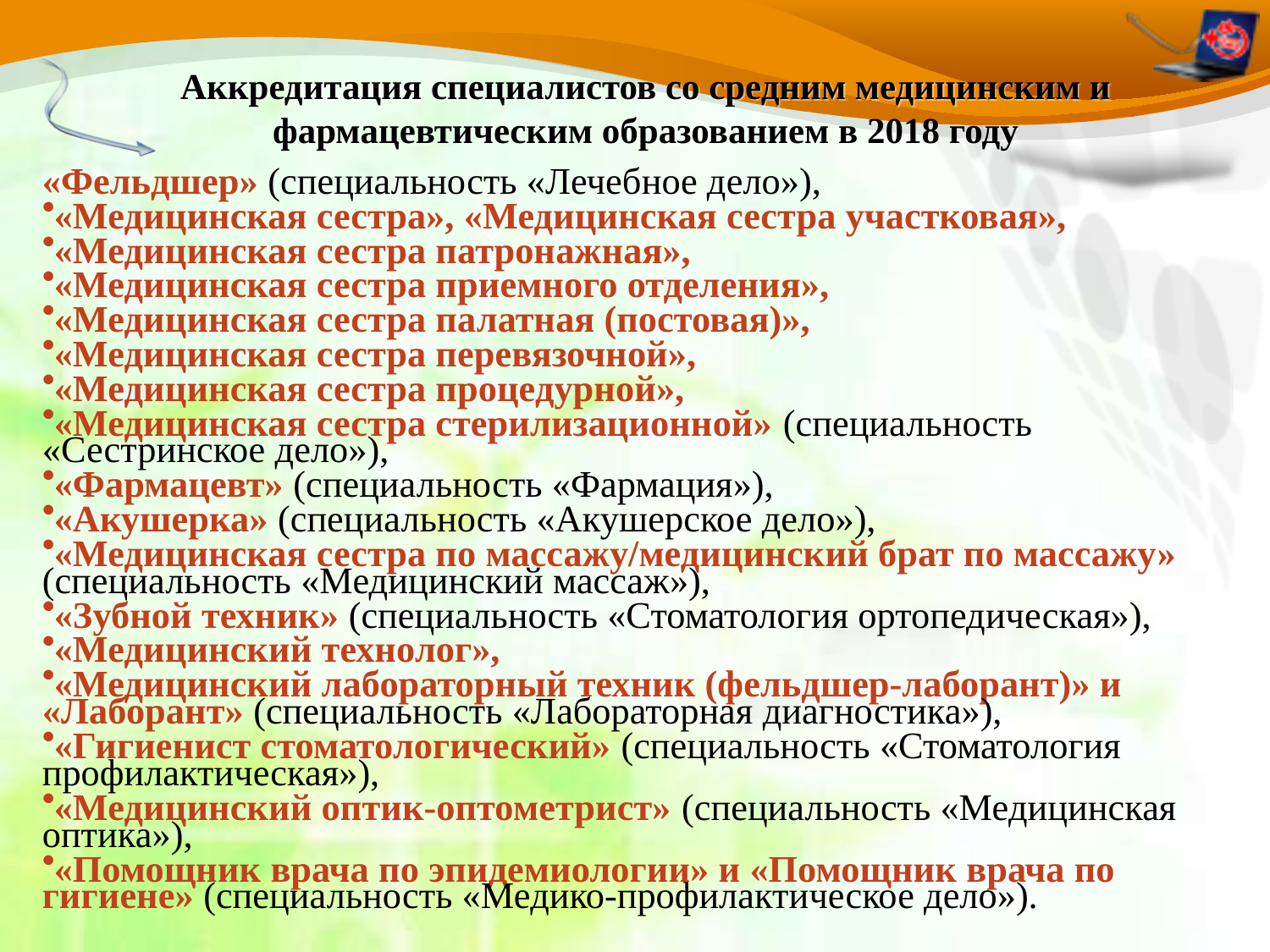

Аккредитация специалистов со средним медицинским и фармацевтическим образованием в 2018 году
«Фельдшер» (специальность «Лечебное дело»),
«Медицинская сестра», «Медицинская сестра участковая»,
«Медицинская сестра патронажная»,
«Медицинская сестра приемного отделения»,
«Медицинская сестра палатная (постовая)»,
«Медицинская сестра перевязочной»,
«Медицинская сестра процедурной»,
«Медицинская сестра стерилизационной» (специальность «Сестринское дело»),
«Фармацевт» (специальность «Фармация»),
«Акушерка» (специальность «Акушерское дело»),
«Медицинская сестра по массажу/медицинский брат по массажу» (специальность «Медицинский массаж»),
«Зубной техник» (специальность «Стоматология ортопедическая»),
«Медицинский технолог»,
«Медицинский лабораторный техник (фельдшер-лаборант)» и «Лаборант» (специальность «Лабораторная диагностика»),
«Гигиенист стоматологический» (специальность «Стоматология профилактическая»),
«Медицинский оптик-оптометрист» (специальность «Медицинская оптика»),
«Помощник врача по эпидемиологии» и «Помощник врача по гигиене» (специальность «Медико-профилактическое дело»).